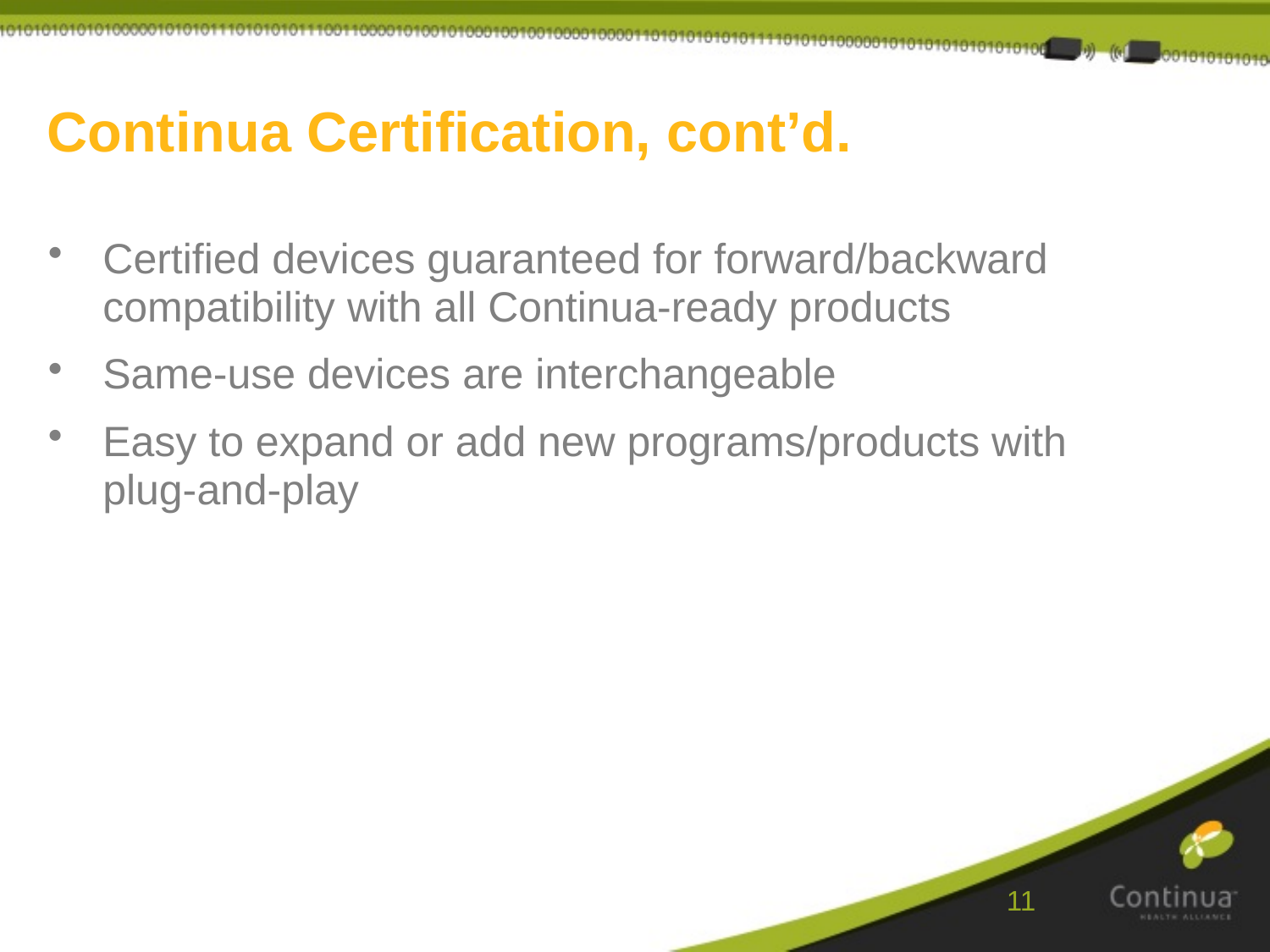

Continua Certification, cont’d.
Certified devices guaranteed for forward/backward compatibility with all Continua-ready products
Same-use devices are interchangeable
Easy to expand or add new programs/products with plug-and-play